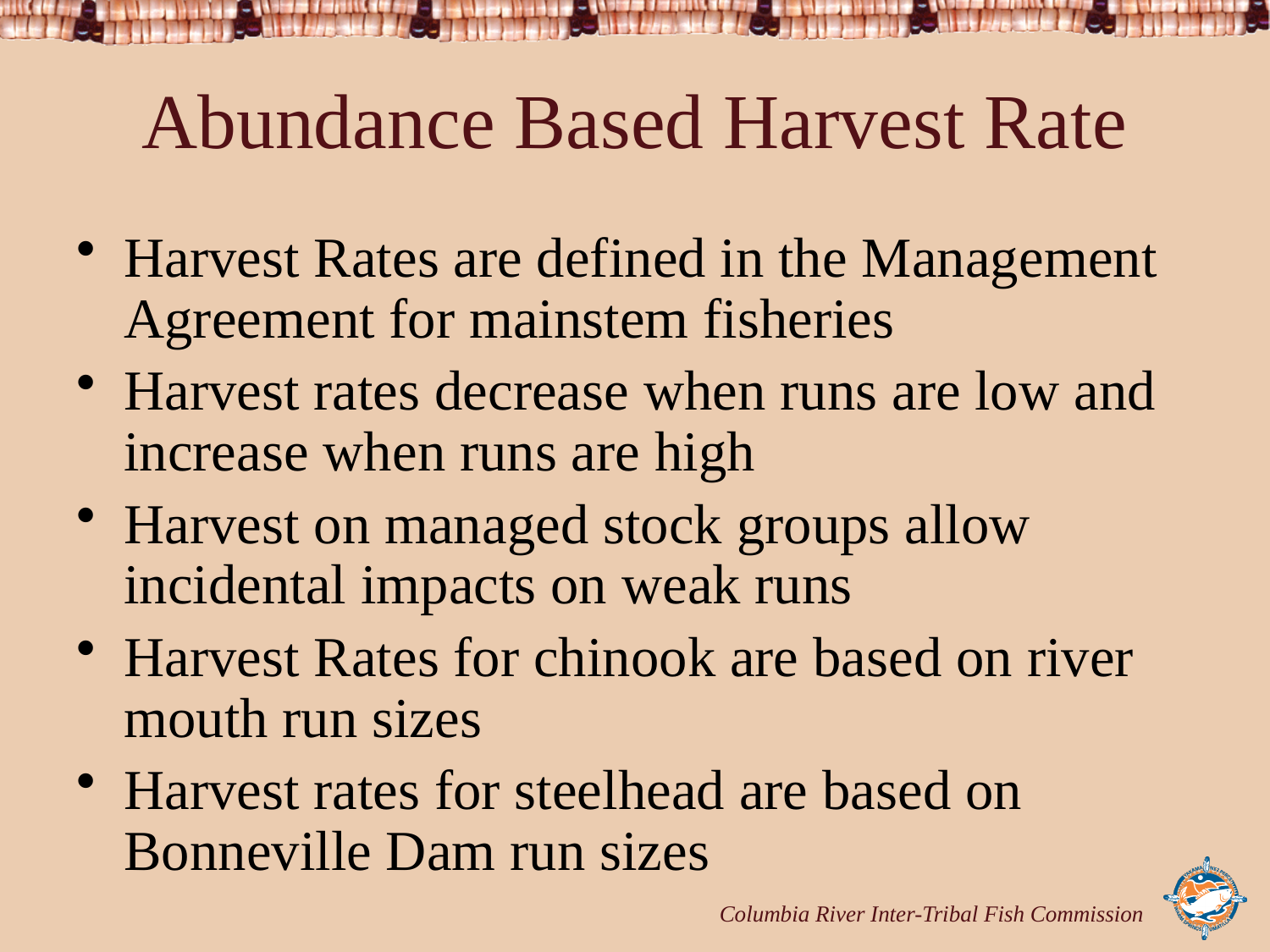

# Abundance Based Harvest Rate
Harvest Rates are defined in the Management Agreement for mainstem fisheries
Harvest rates decrease when runs are low and increase when runs are high
Harvest on managed stock groups allow incidental impacts on weak runs
Harvest Rates for chinook are based on river mouth run sizes
Harvest rates for steelhead are based on Bonneville Dam run sizes